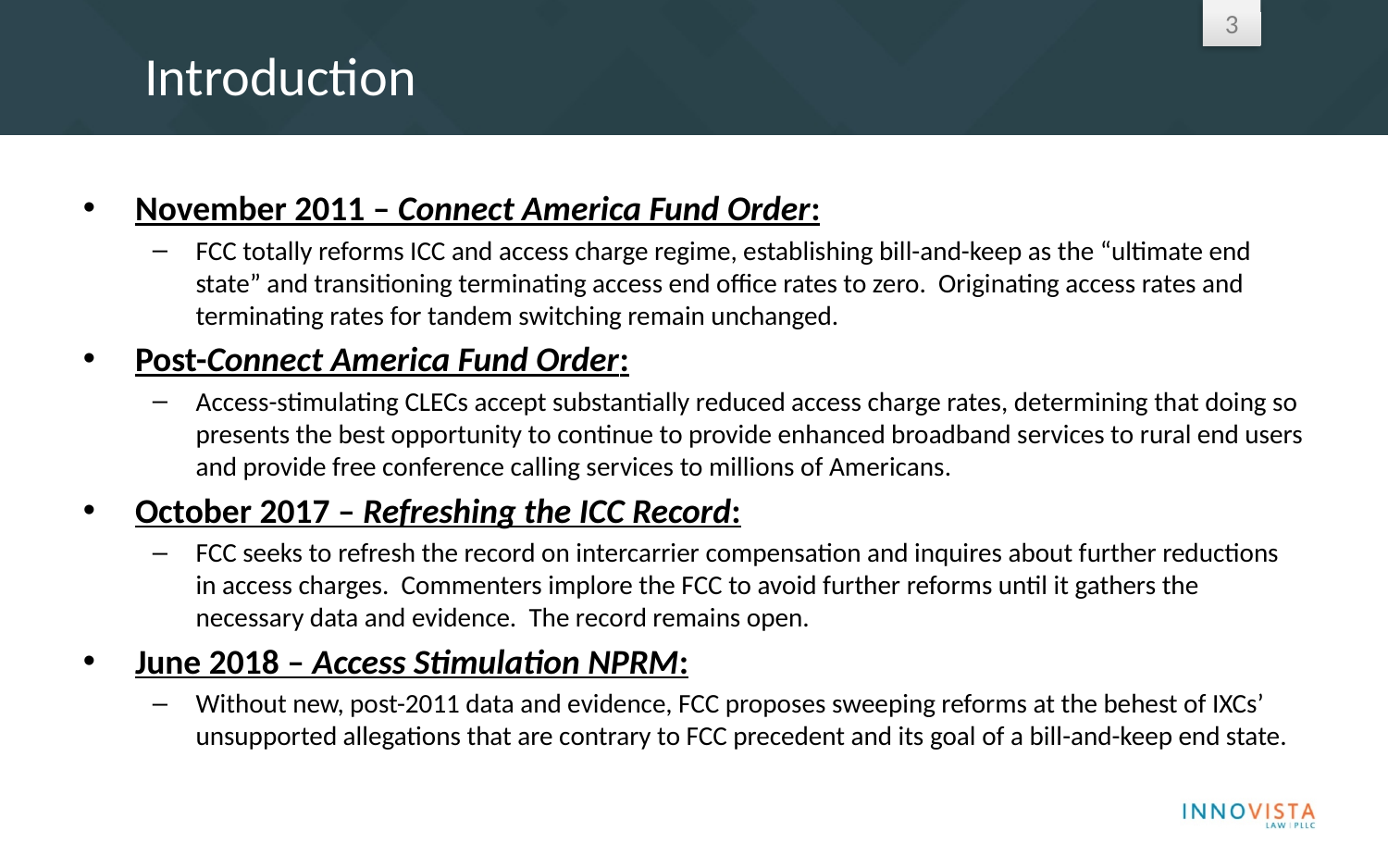

# Introduction
November 2011 – Connect America Fund Order:
FCC totally reforms ICC and access charge regime, establishing bill-and-keep as the “ultimate end state” and transitioning terminating access end office rates to zero.  Originating access rates and terminating rates for tandem switching remain unchanged.
Post-Connect America Fund Order:
Access-stimulating CLECs accept substantially reduced access charge rates, determining that doing so presents the best opportunity to continue to provide enhanced broadband services to rural end users and provide free conference calling services to millions of Americans.
October 2017 – Refreshing the ICC Record:
FCC seeks to refresh the record on intercarrier compensation and inquires about further reductions in access charges.  Commenters implore the FCC to avoid further reforms until it gathers the necessary data and evidence.  The record remains open.
June 2018 – Access Stimulation NPRM:
Without new, post-2011 data and evidence, FCC proposes sweeping reforms at the behest of IXCs’ unsupported allegations that are contrary to FCC precedent and its goal of a bill-and-keep end state.